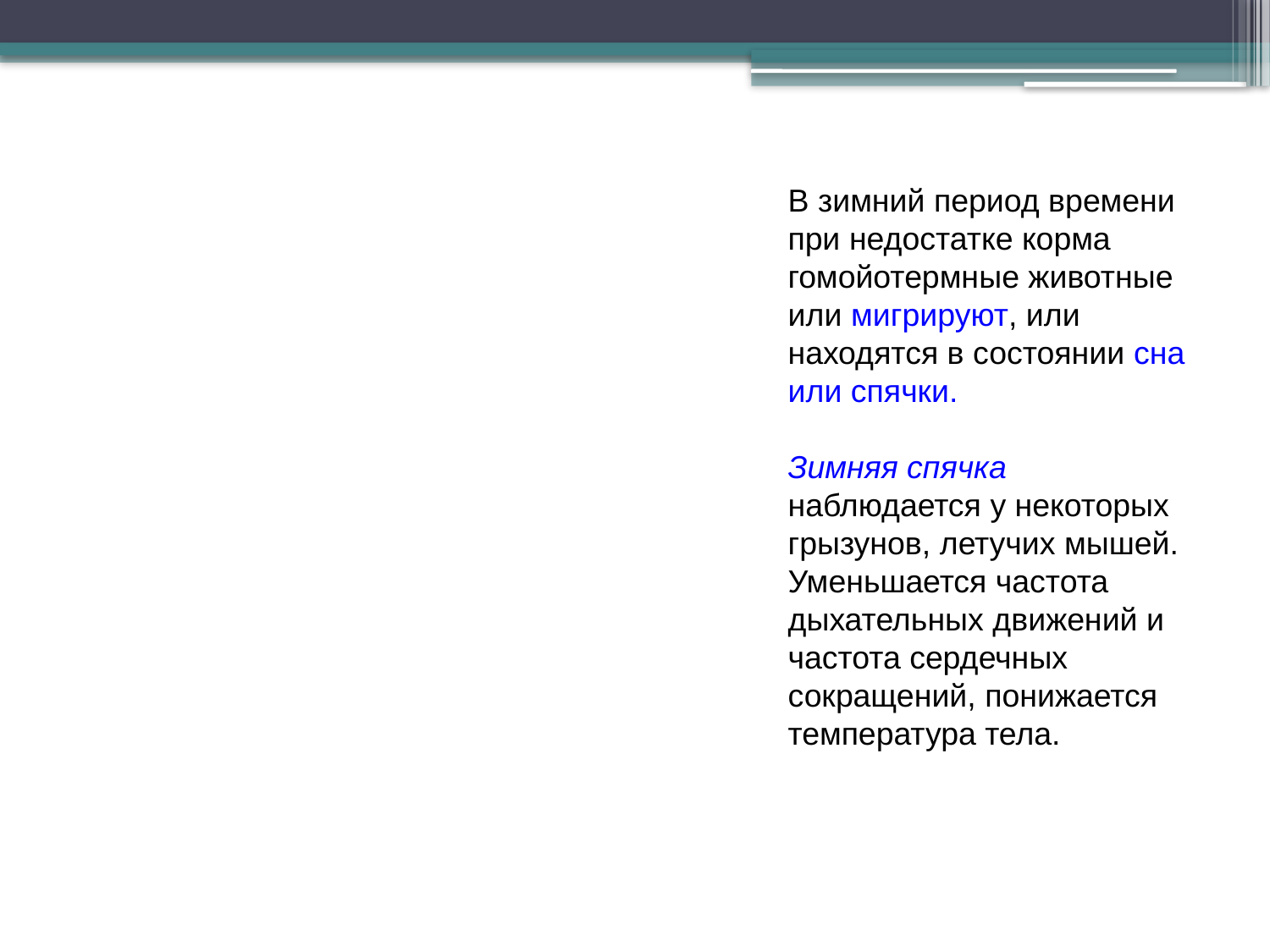

В зимний период времени при недостатке корма гомойотермные животные или мигрируют, или находятся в состоянии сна или спячки.

Зимняя спячка наблюдается у некоторых грызунов, летучих мышей. Уменьшается частота дыхательных движений и частота сердечных сокращений, понижается температура тела.